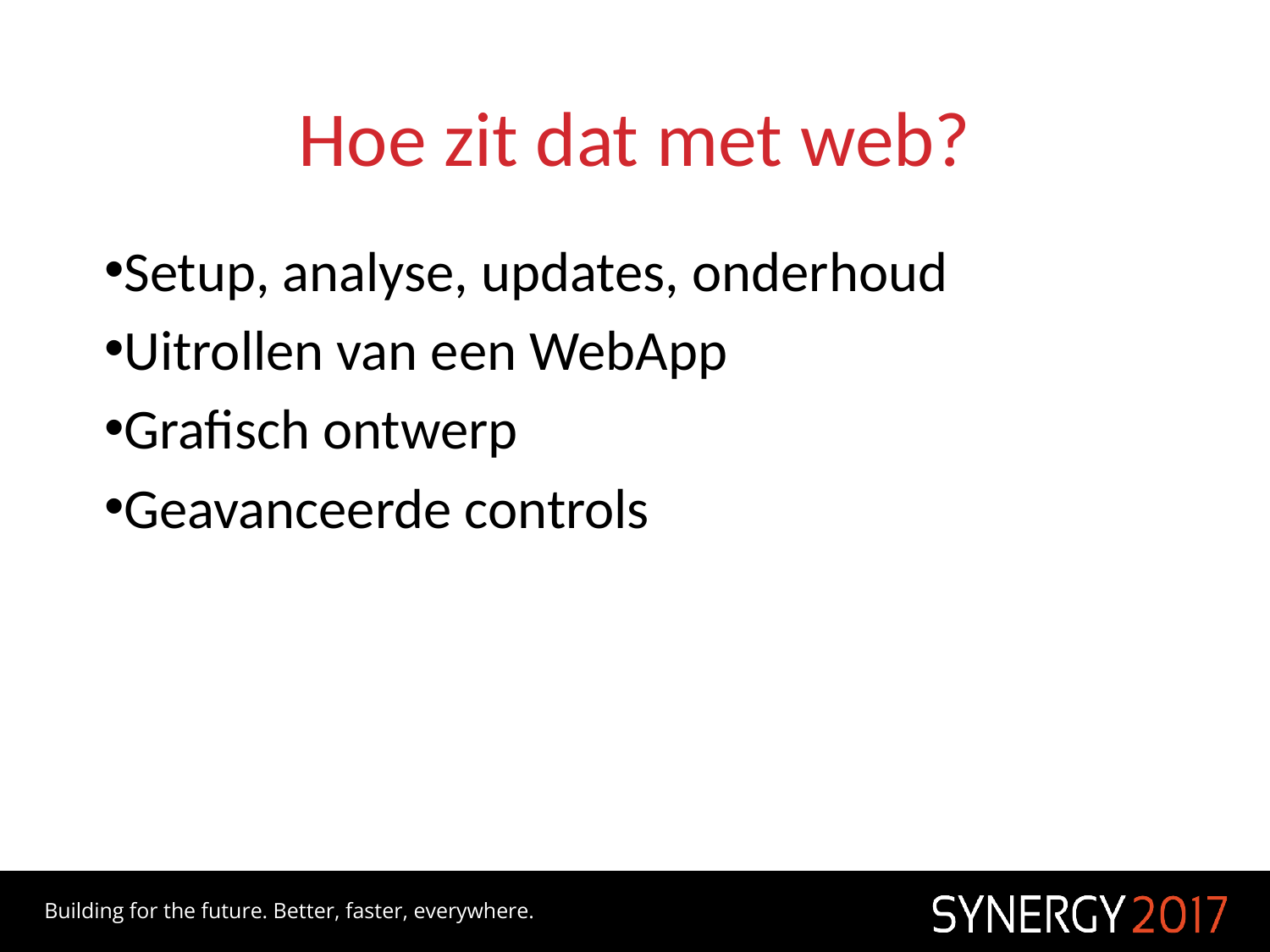

# Hoe zit dat met web?
Setup, analyse, updates, onderhoud
Uitrollen van een WebApp
Grafisch ontwerp
Geavanceerde controls